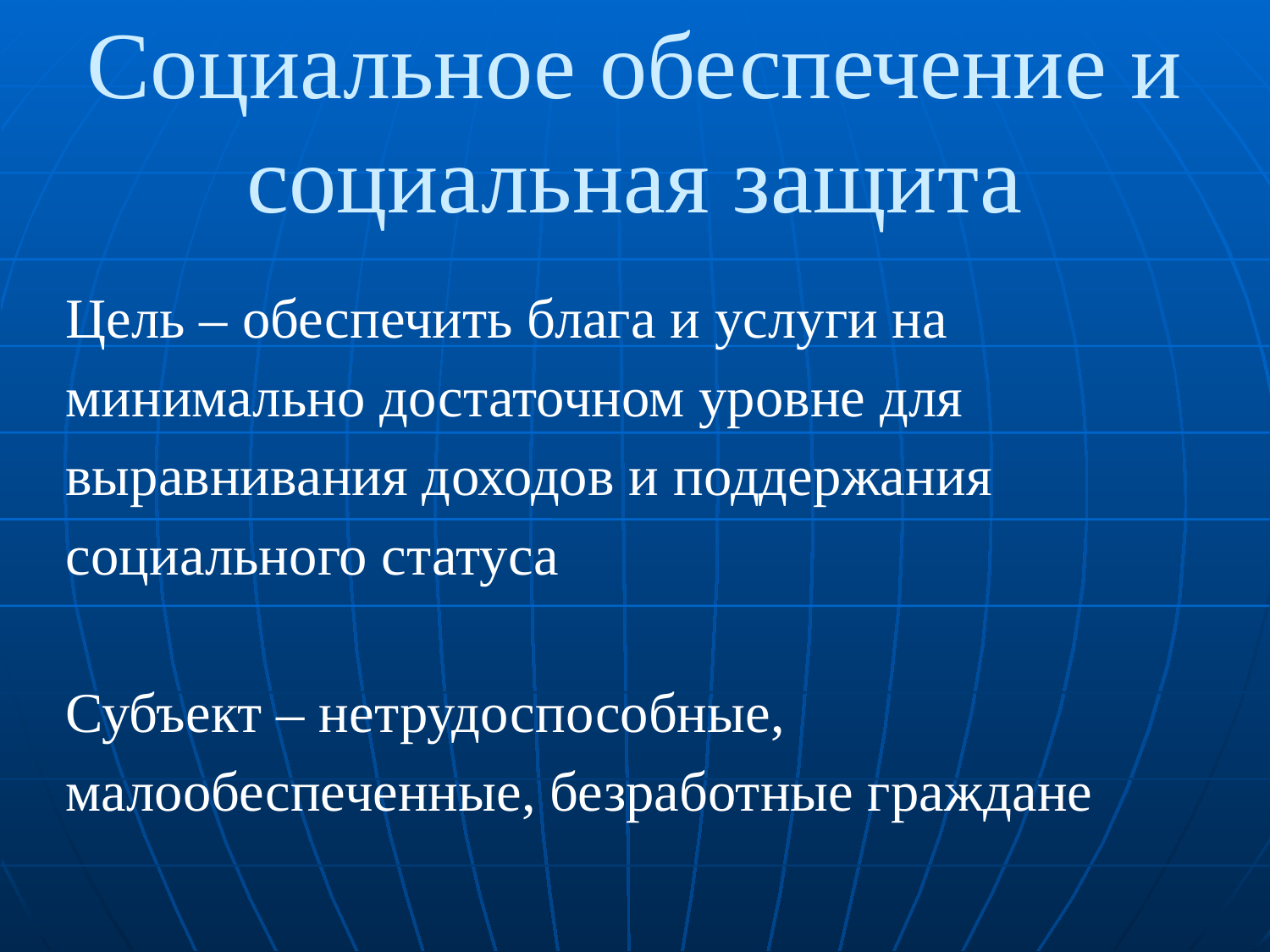

# Социальное обеспечение и социальная защита
Цель – обеспечить блага и услуги на
минимально достаточном уровне для
выравнивания доходов и поддержания
социального статуса

Субъект – нетрудоспособные,
малообеспеченные, безработные граждане